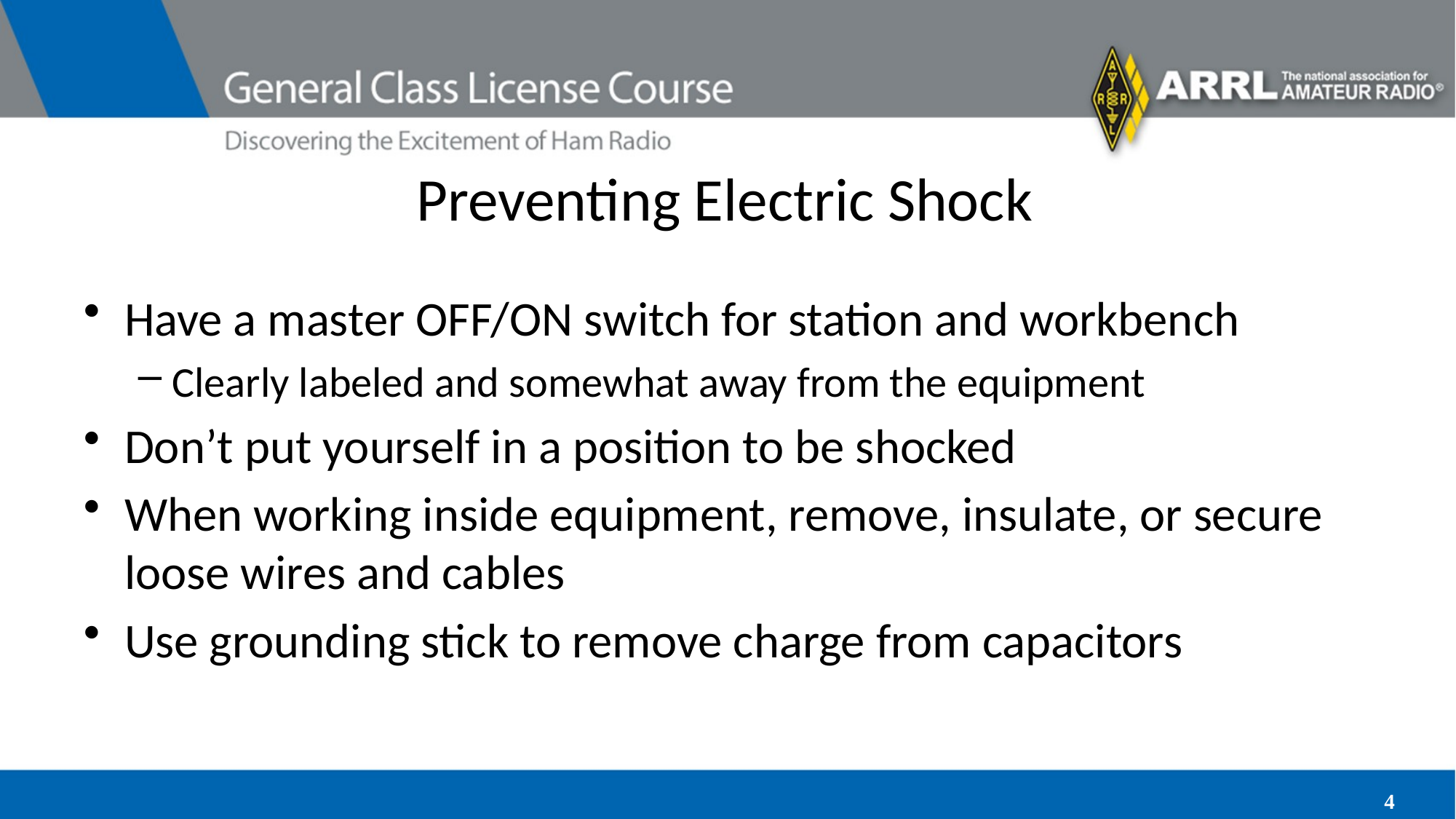

# Preventing Electric Shock
Have a master OFF/ON switch for station and workbench
Clearly labeled and somewhat away from the equipment
Don’t put yourself in a position to be shocked
When working inside equipment, remove, insulate, or secure loose wires and cables
Use grounding stick to remove charge from capacitors